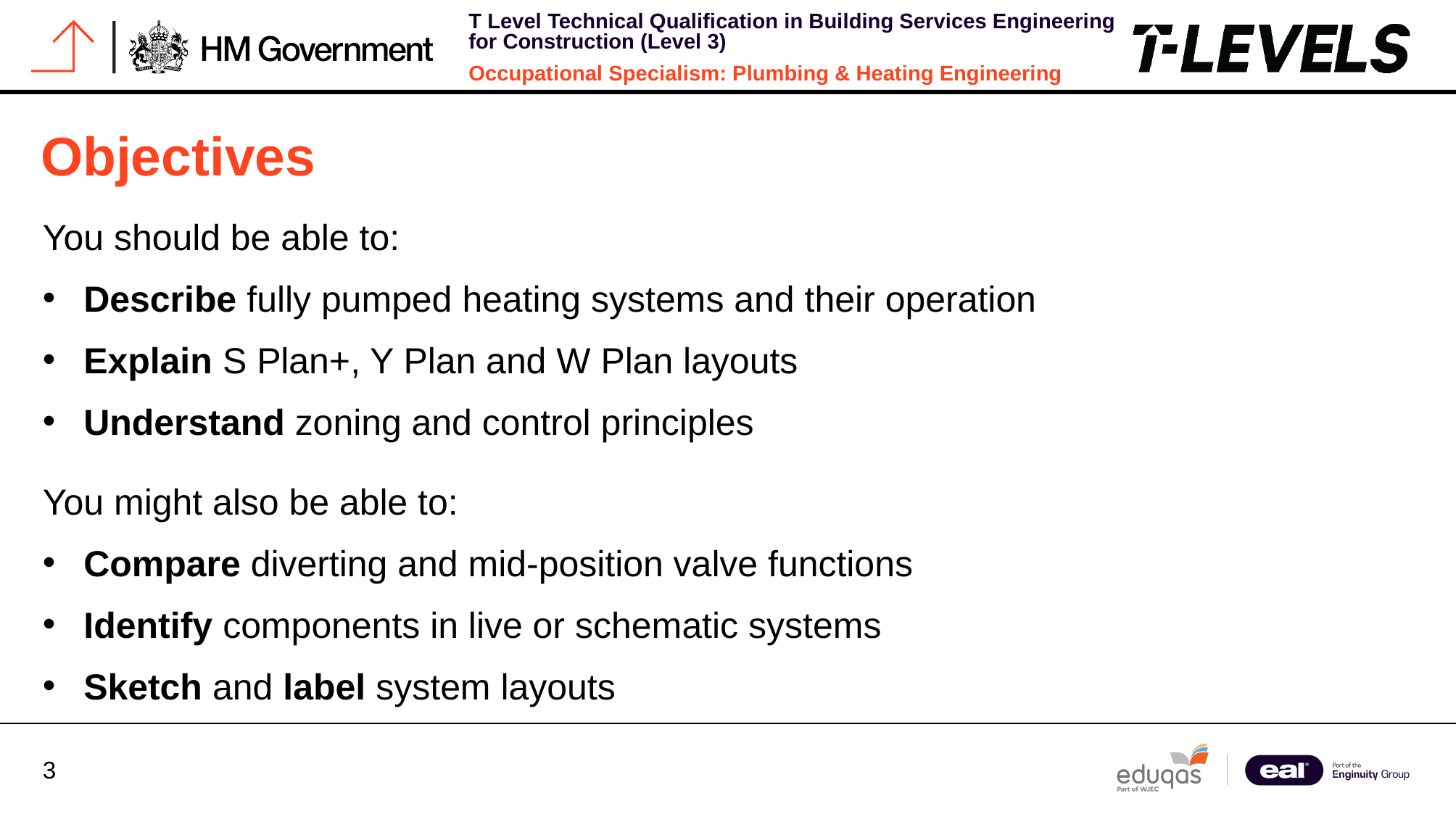

# Objectives
You should be able to:
Describe fully pumped heating systems and their operation
Explain S Plan+, Y Plan and W Plan layouts
Understand zoning and control principles
You might also be able to:
Compare diverting and mid-position valve functions
Identify components in live or schematic systems
Sketch and label system layouts